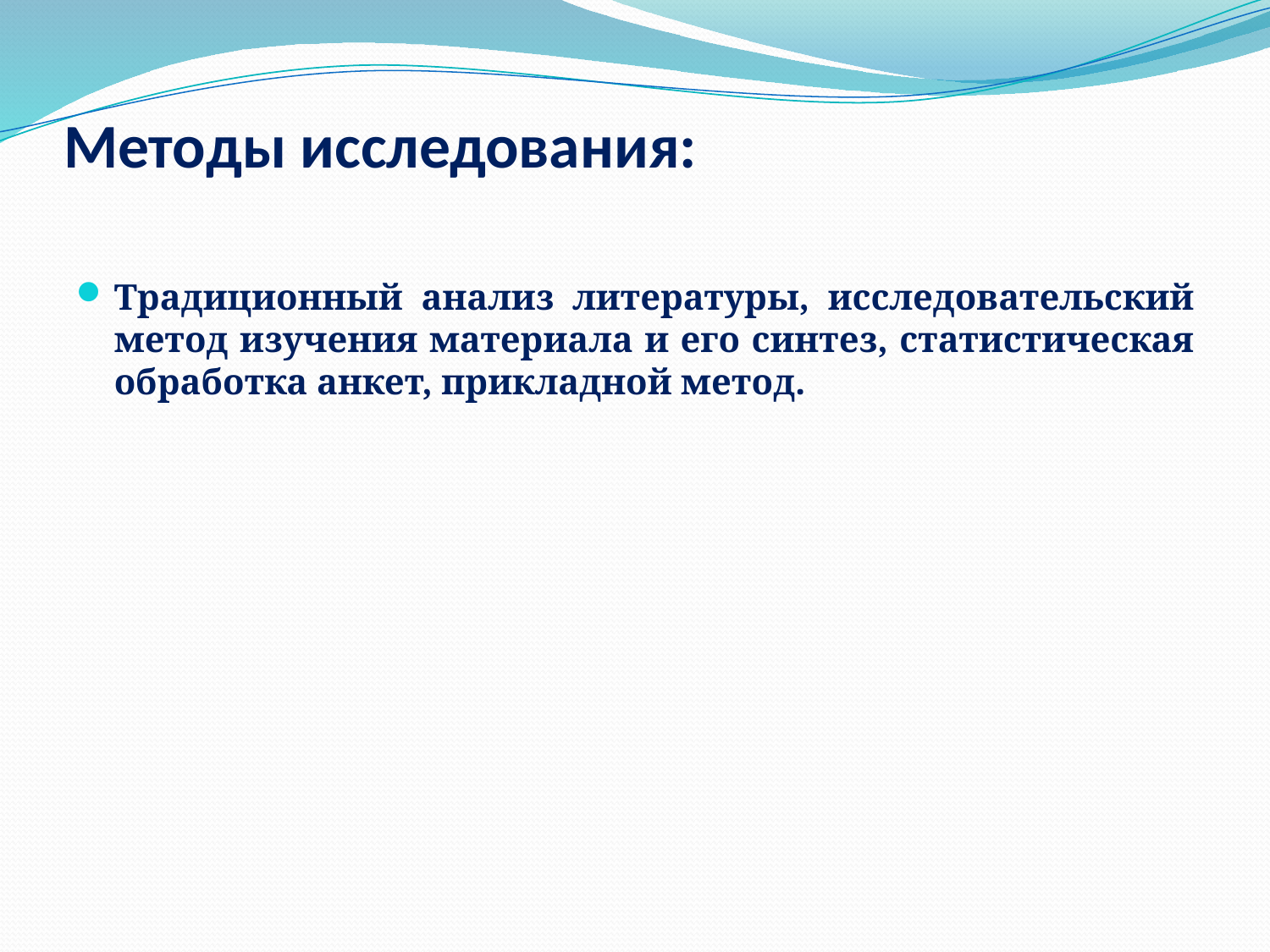

# Методы исследования:
Традиционный анализ литературы, исследовательский метод изучения материала и его синтез, статистическая обработка анкет, прикладной метод.